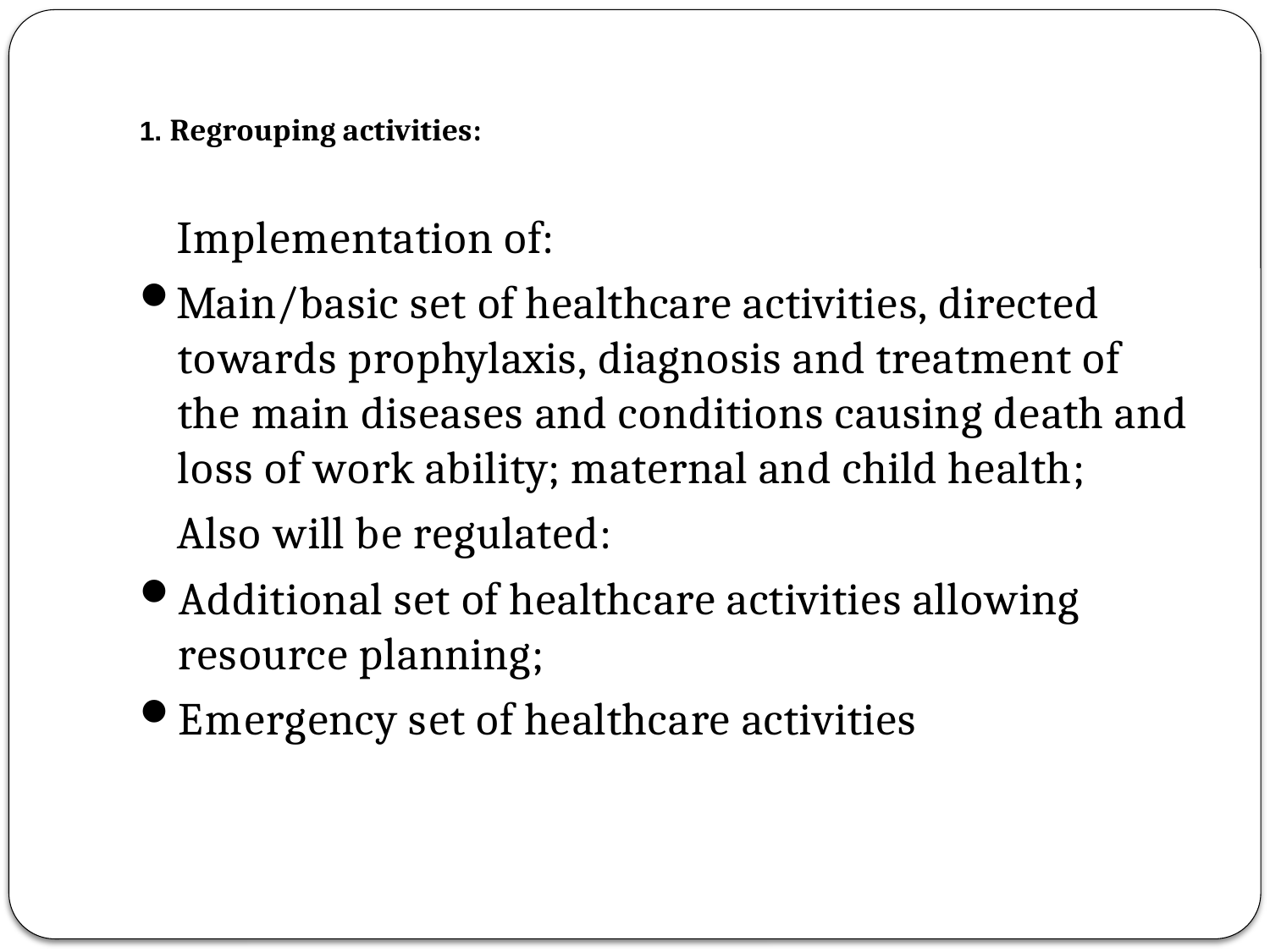

# 1. Regrouping activities:
	Implementation of:
Main/basic set of healthcare activities, directed towards prophylaxis, diagnosis and treatment of the main diseases and conditions causing death and loss of work ability; maternal and child health;
Also will be regulated:
Additional set of healthcare activities allowing resource planning;
Emergency set of healthcare activities